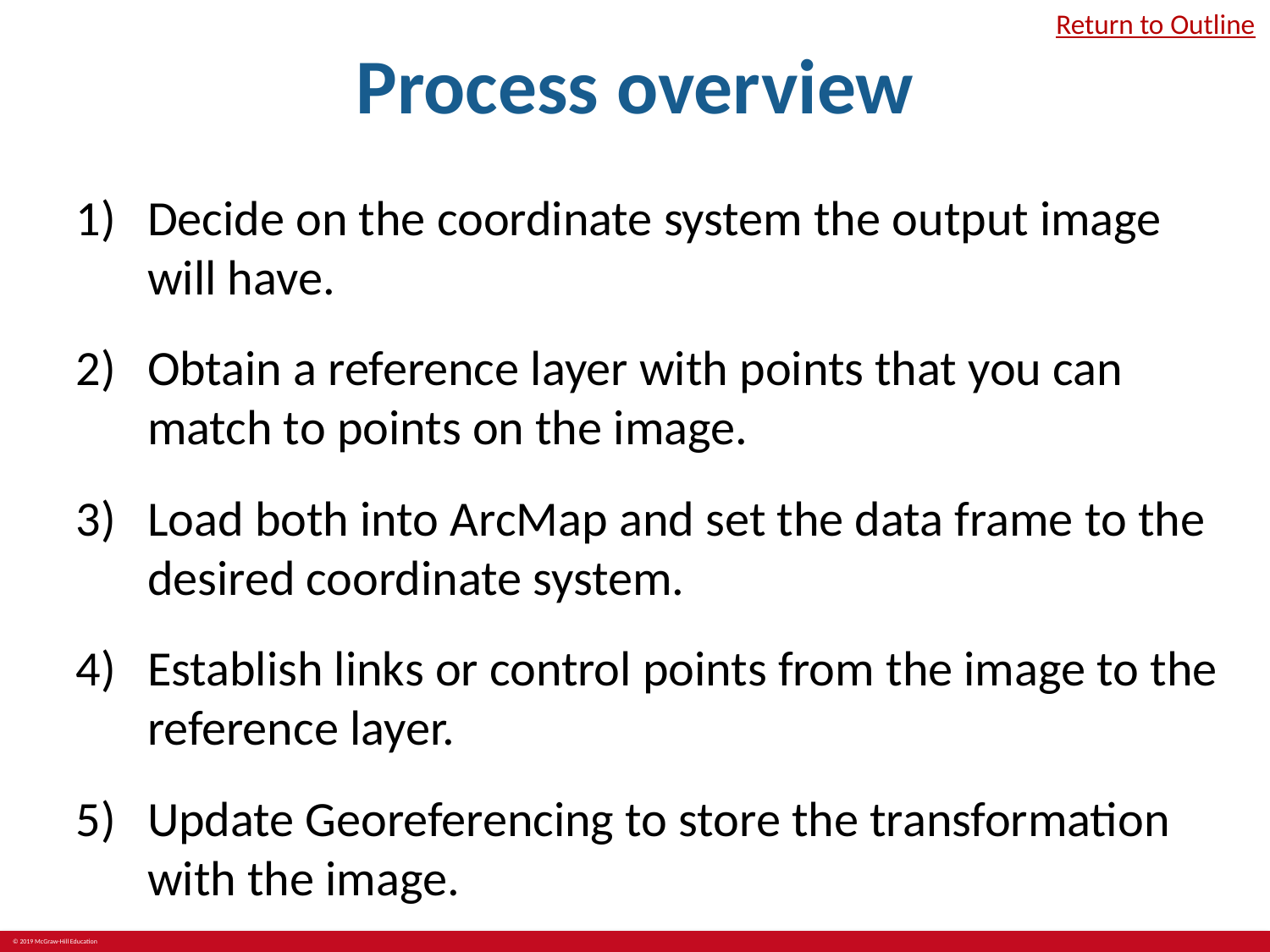

# Process overview
Return to Outline
Decide on the coordinate system the output image will have.
Obtain a reference layer with points that you can match to points on the image.
Load both into ArcMap and set the data frame to the desired coordinate system.
Establish links or control points from the image to the reference layer.
Update Georeferencing to store the transformation with the image.